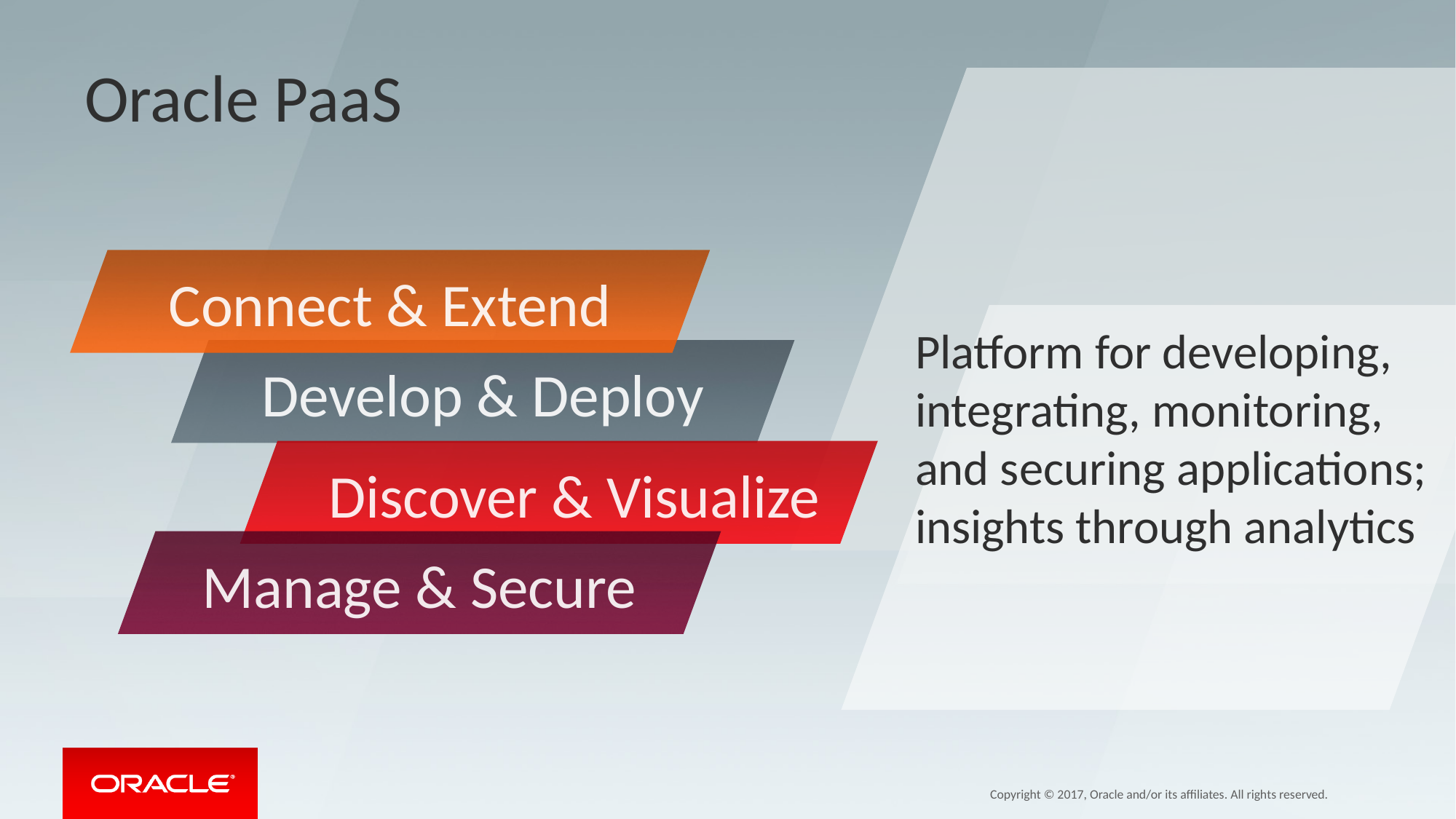

Oracle PaaS

Connect & Extend

Platform for developing, integrating, monitoring, and securing applications; insights through analytics

Develop & Deploy

Discover & Visualize

Manage & Secure
Copyright © 2017, Oracle and/or its affiliates. All rights reserved.